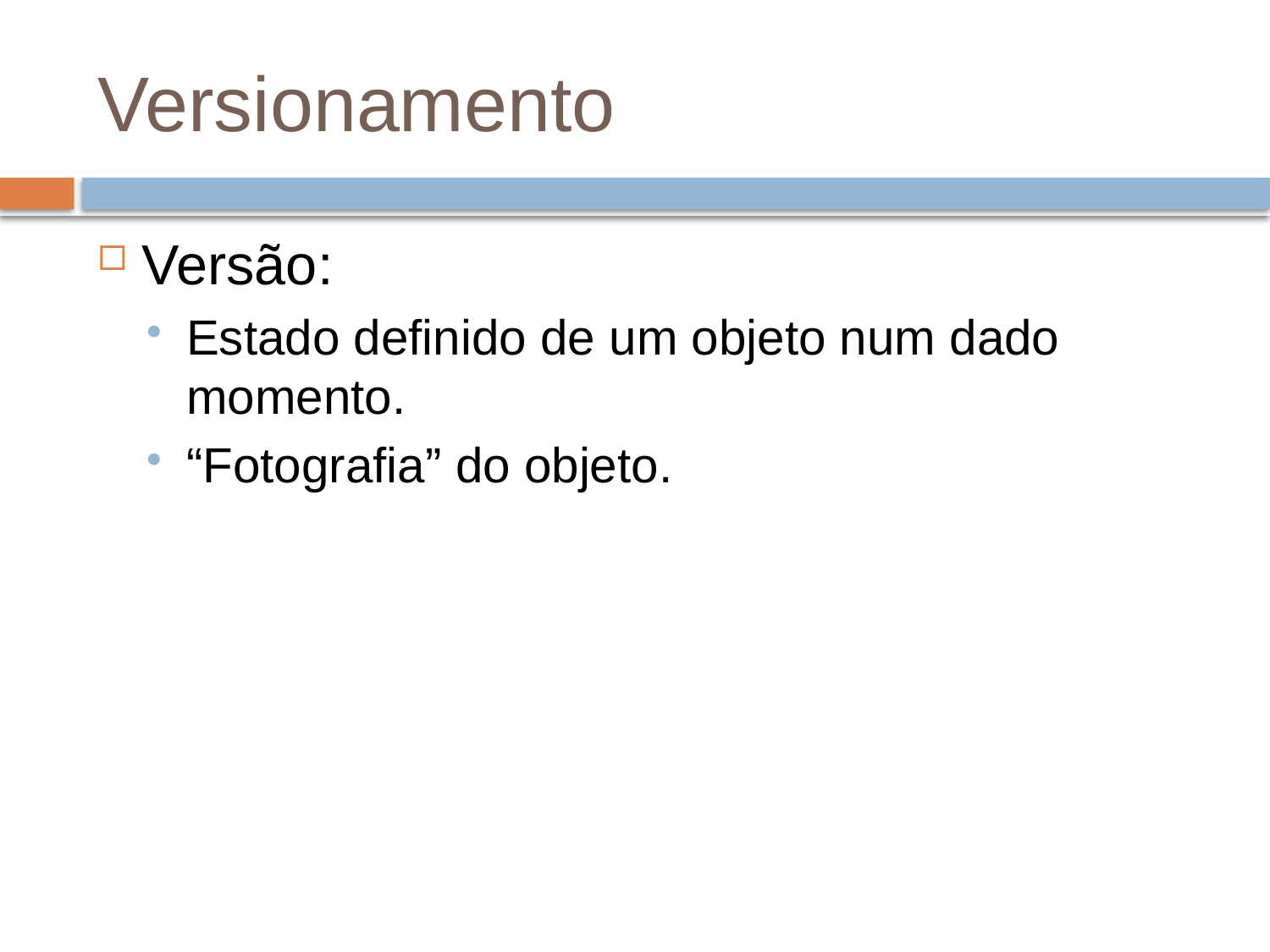

# Versionamento
Versão:
Estado definido de um objeto num dado momento.
“Fotografia” do objeto.